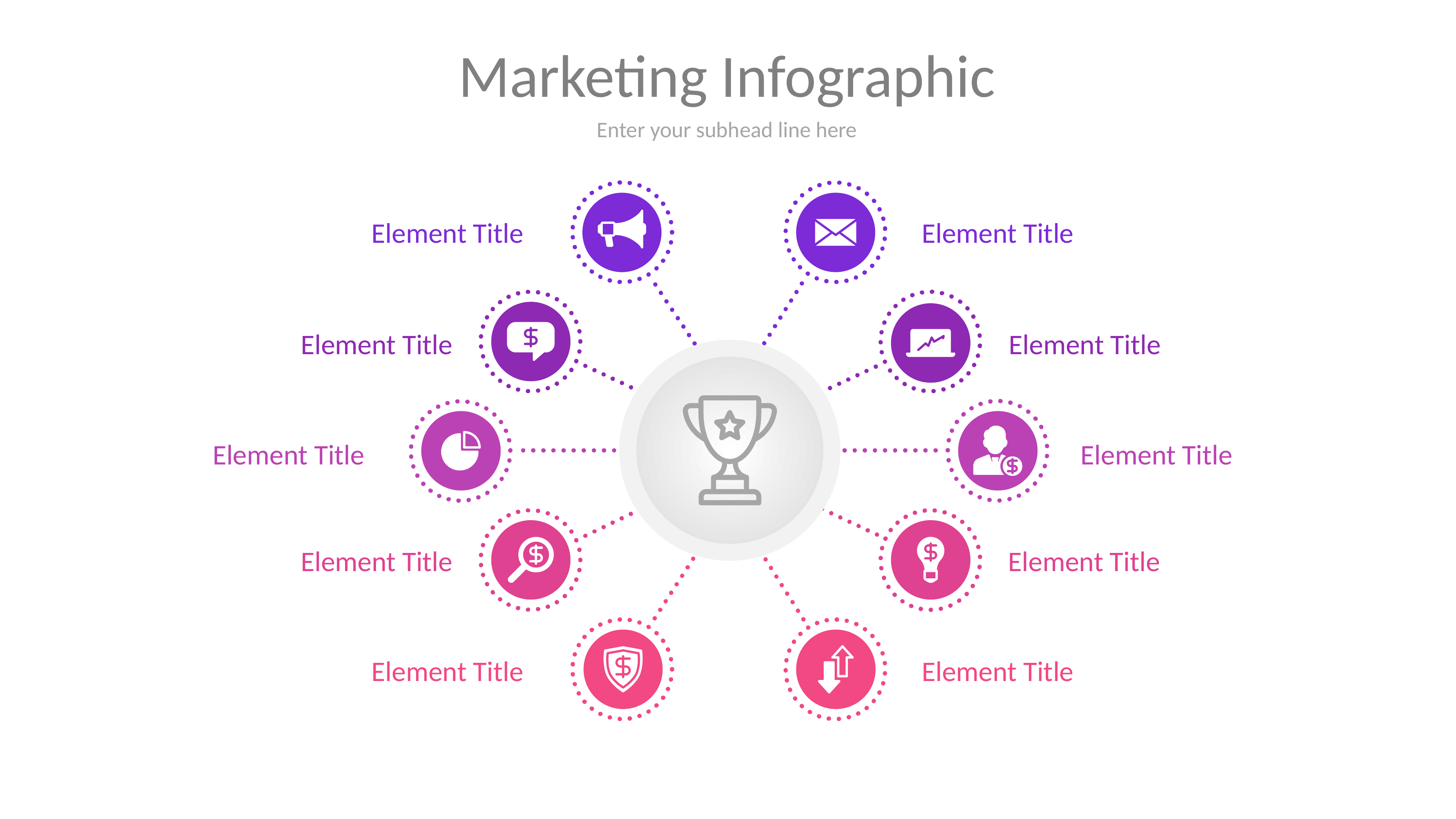

# Marketing Infographic
Enter your subhead line here

Element Title
Element Title

Element Title
Element Title

Element Title
Element Title

Element Title
Element Title

Element Title
Element Title